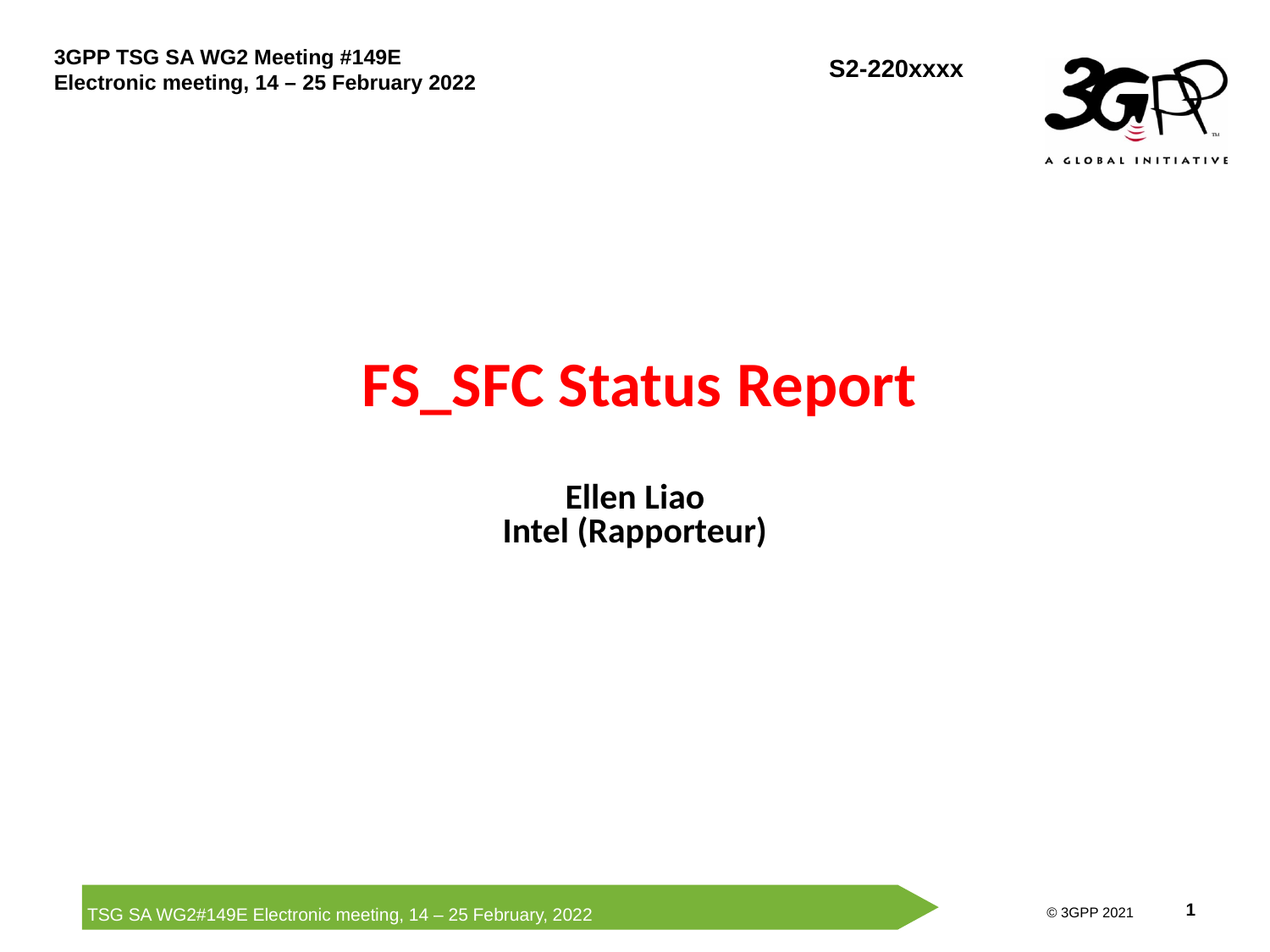

# FS_SFC Status Report
Ellen Liao
Intel (Rapporteur)